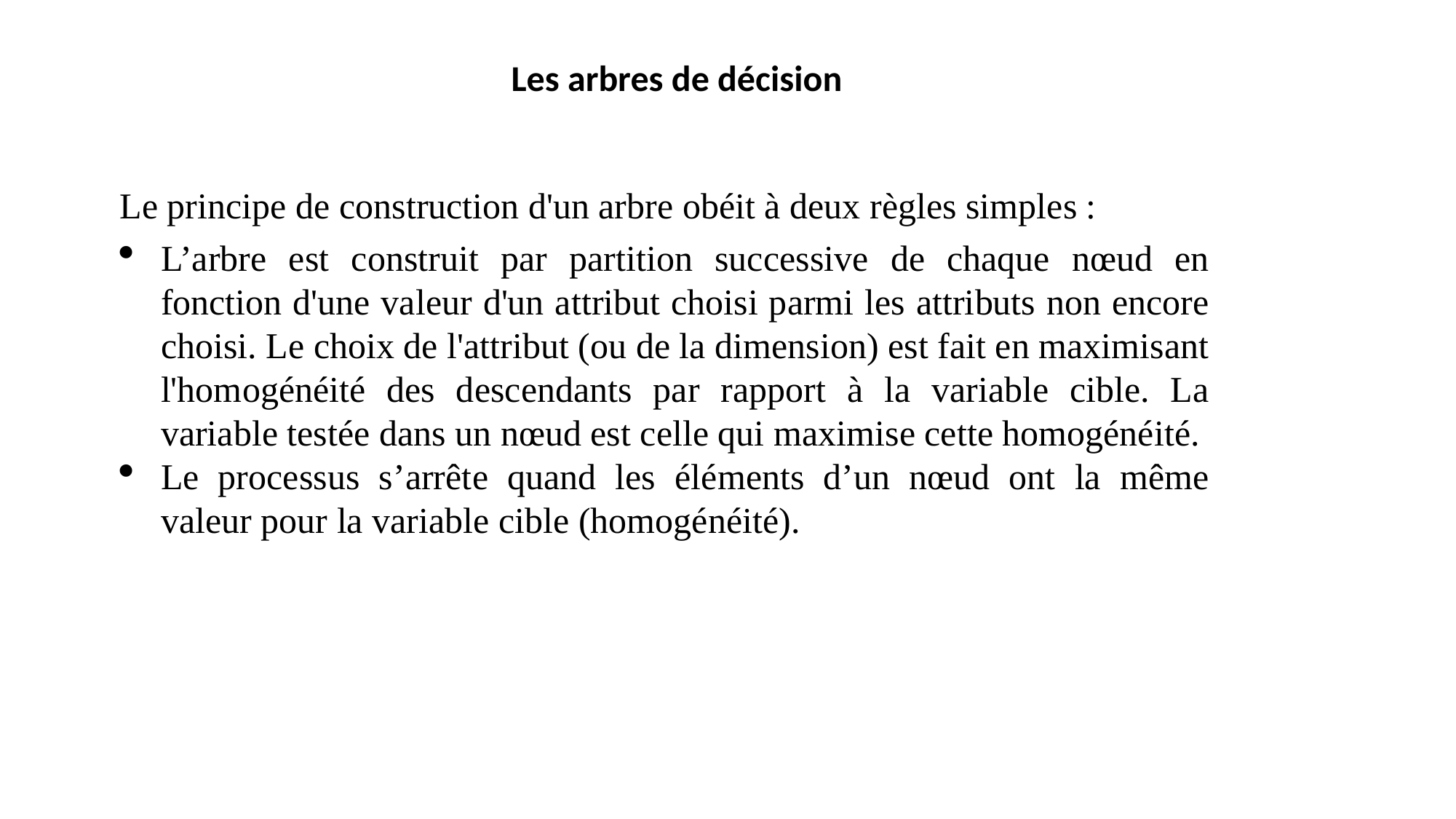

Les arbres de décision
Le principe de construction d'un arbre obéit à deux règles simples :
L’arbre est construit par partition successive de chaque nœud en fonction d'une valeur d'un attribut choisi parmi les attributs non encore choisi. Le choix de l'attribut (ou de la dimension) est fait en maximisant l'homogénéité des descendants par rapport à la variable cible. La variable testée dans un nœud est celle qui maximise cette homogénéité.
Le processus s’arrête quand les éléments d’un nœud ont la même valeur pour la variable cible (homogénéité).